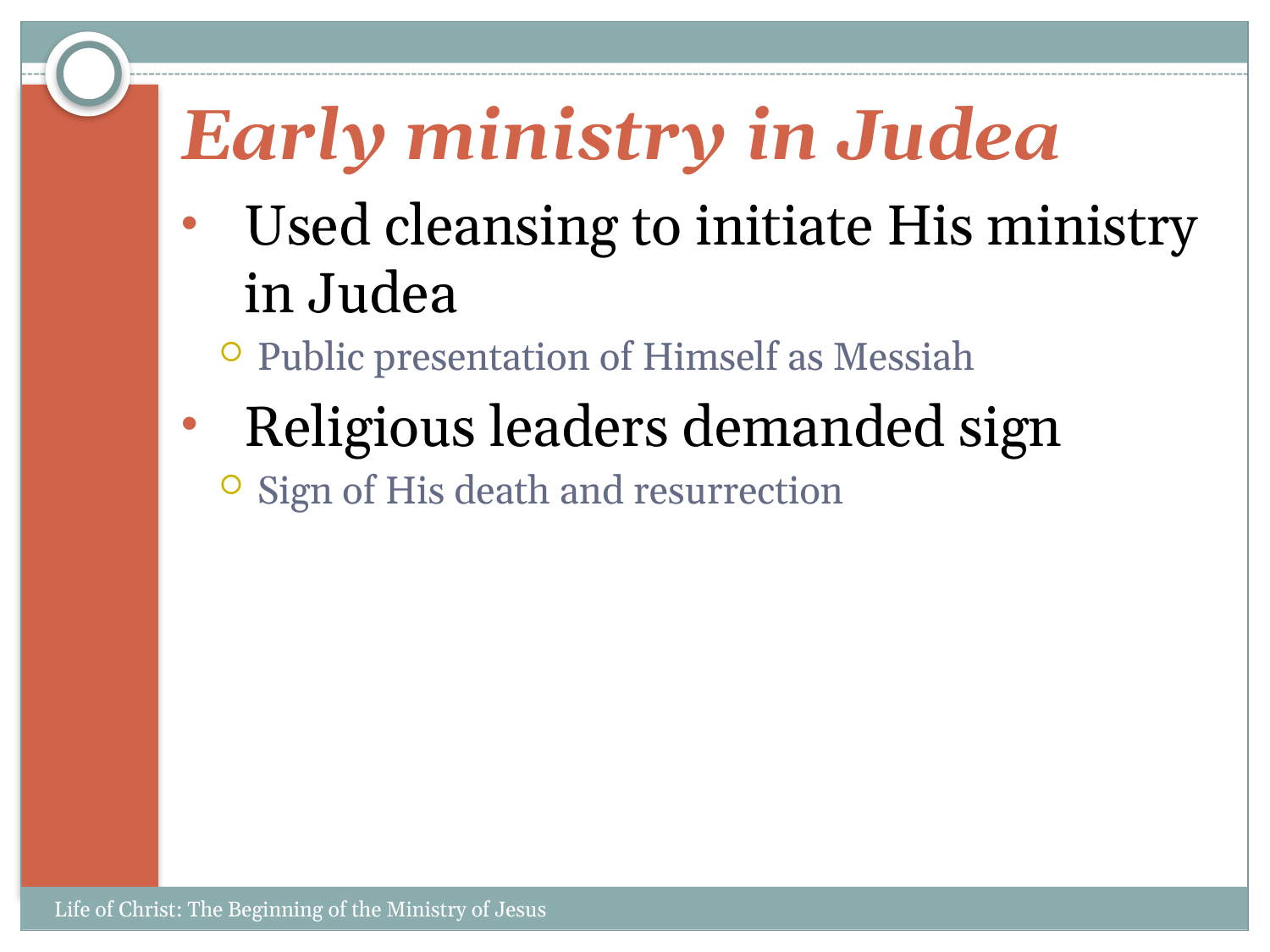

# Early ministry in Judea
Used cleansing to initiate His ministry in Judea
Public presentation of Himself as Messiah
Religious leaders demanded sign
Sign of His death and resurrection

Life of Christ: The Beginning of the Ministry of Jesus